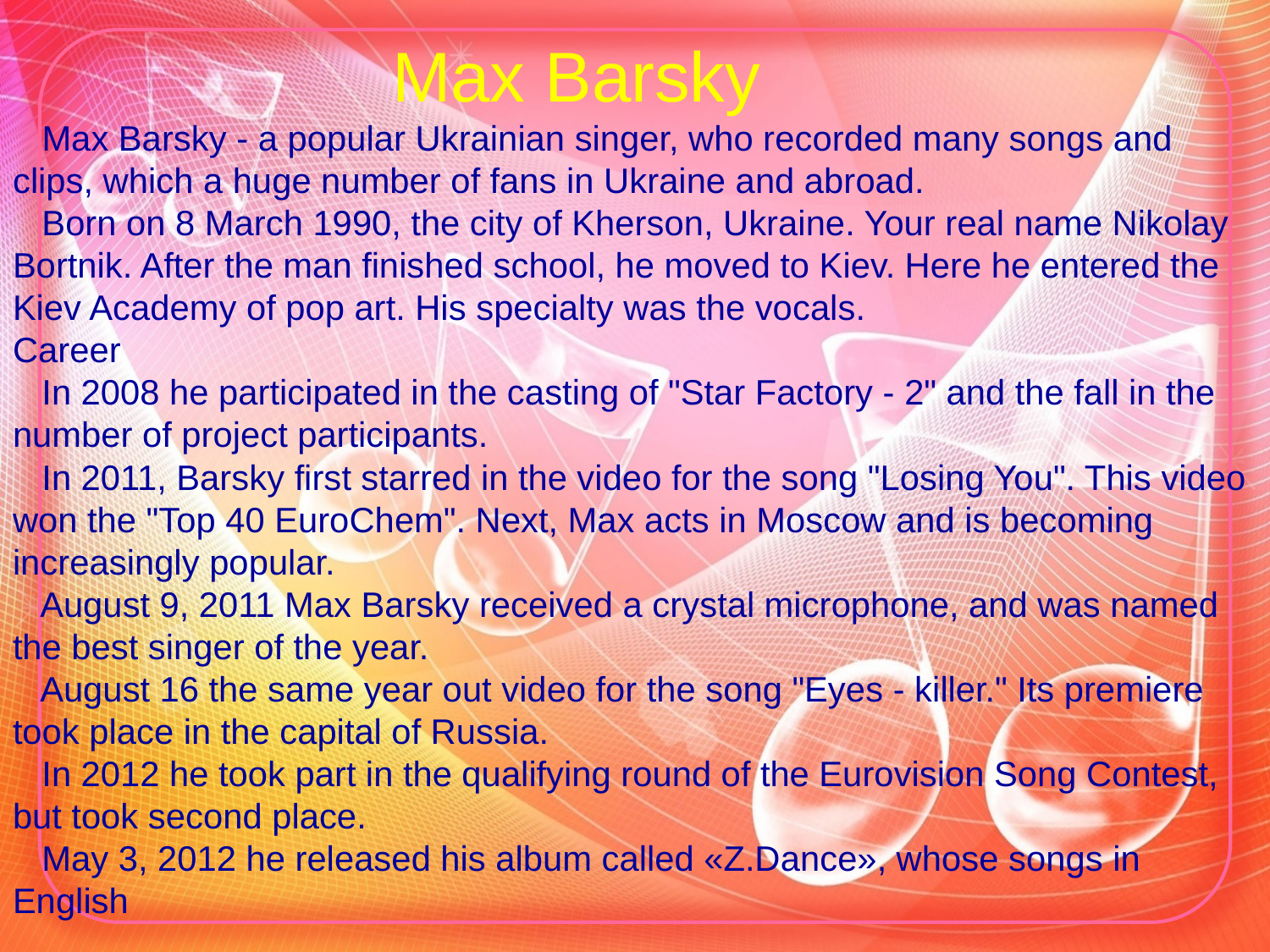

# Max Barsky Max Barsky - a popular Ukrainian singer, who recorded many songs and clips, which a huge number of fans in Ukraine and abroad. Born on 8 March 1990, the city of Kherson, Ukraine. Your real name Nikolay Bortnik. After the man finished school, he moved to Kiev. Here he entered the Kiev Academy of pop art. His specialty was the vocals. Career In 2008 he participated in the casting of "Star Factory - 2" and the fall in the number of project participants. In 2011, Barsky first starred in the video for the song "Losing You". This video won the "Top 40 EuroChem". Next, Max acts in Moscow and is becoming increasingly popular. August 9, 2011 Max Barsky received a crystal microphone, and was named the best singer of the year. August 16 the same year out video for the song "Eyes - killer." Its premiere took place in the capital of Russia. In 2012 he took part in the qualifying round of the Eurovision Song Contest, but took second place. May 3, 2012 he released his album called «Z.Dance», whose songs in English